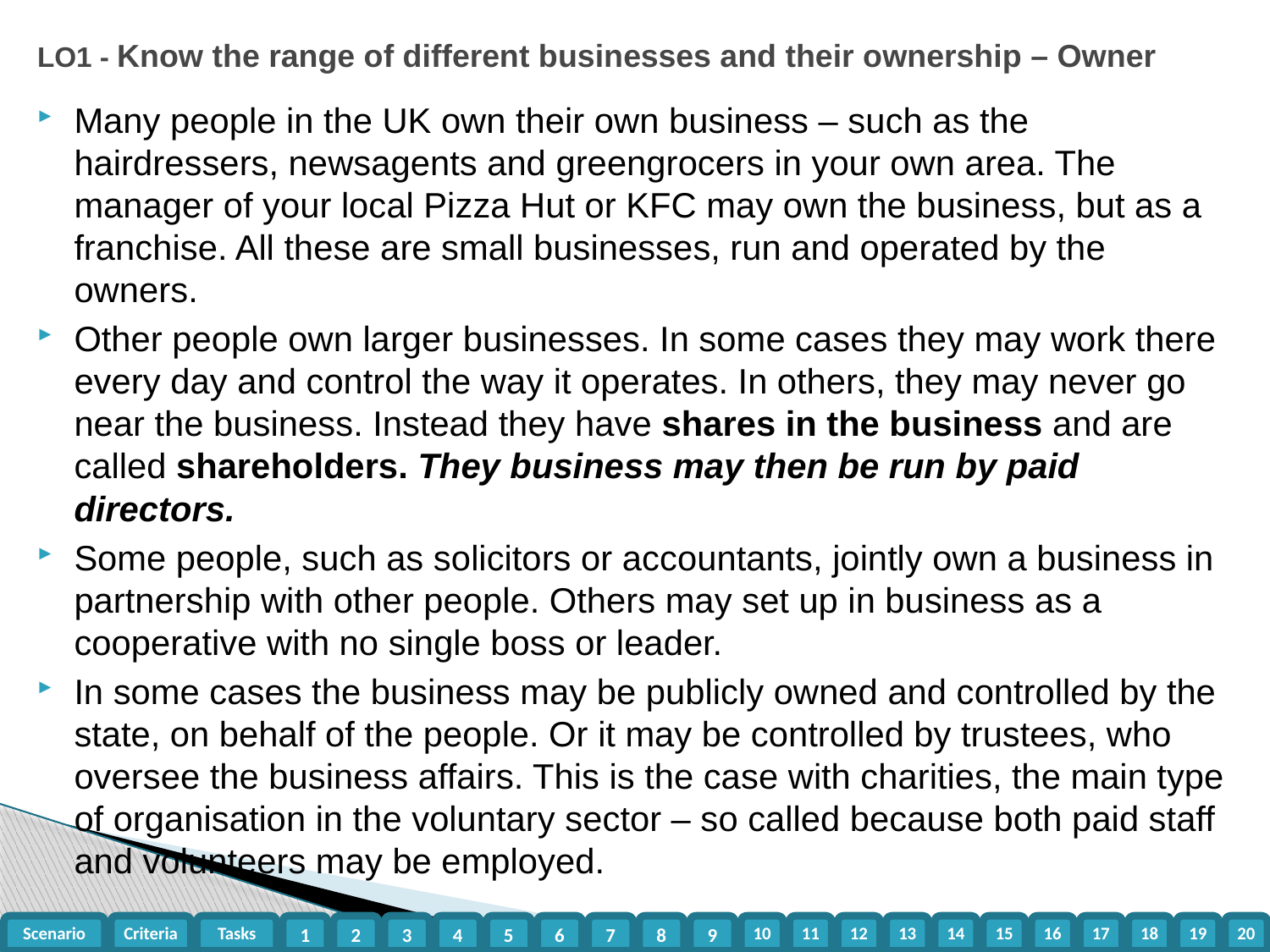

LO1 - Know the range of different businesses and their ownership – Owner
Many people in the UK own their own business – such as the hairdressers, newsagents and greengrocers in your own area. The manager of your local Pizza Hut or KFC may own the business, but as a franchise. All these are small businesses, run and operated by the owners.
Other people own larger businesses. In some cases they may work there every day and control the way it operates. In others, they may never go near the business. Instead they have shares in the business and are called shareholders. They business may then be run by paid directors.
Some people, such as solicitors or accountants, jointly own a business in partnership with other people. Others may set up in business as a cooperative with no single boss or leader.
In some cases the business may be publicly owned and controlled by the state, on behalf of the people. Or it may be controlled by trustees, who oversee the business affairs. This is the case with charities, the main type of organisation in the voluntary sector – so called because both paid staff and volunteers may be employed.